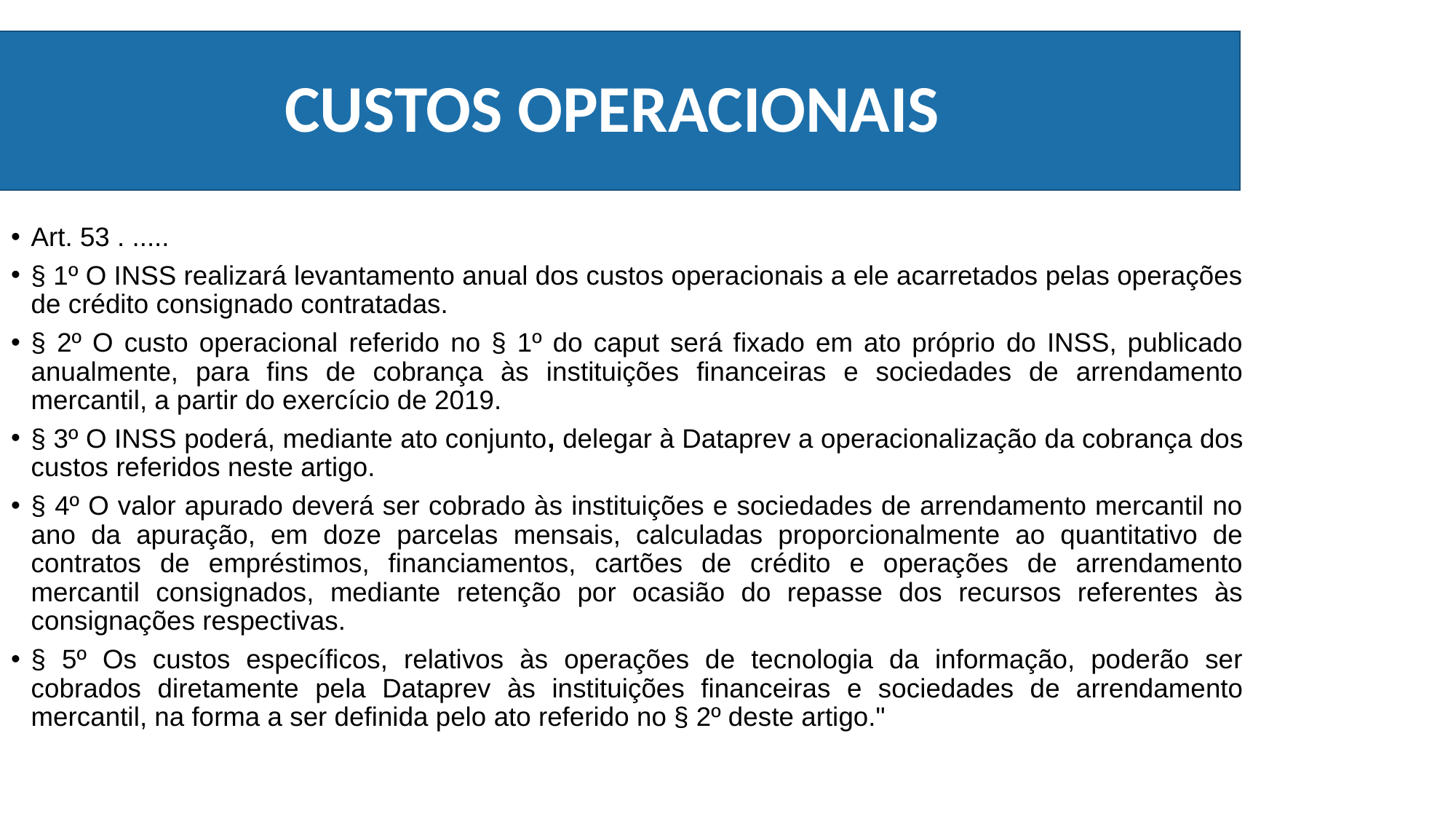

CUSTOS OPERACIONAIS
Art. 53 . .....
§ 1º O INSS realizará levantamento anual dos custos operacionais a ele acarretados pelas operações de crédito consignado contratadas.
§ 2º O custo operacional referido no § 1º do caput será fixado em ato próprio do INSS, publicado anualmente, para fins de cobrança às instituições financeiras e sociedades de arrendamento mercantil, a partir do exercício de 2019.
§ 3º O INSS poderá, mediante ato conjunto, delegar à Dataprev a operacionalização da cobrança dos custos referidos neste artigo.
§ 4º O valor apurado deverá ser cobrado às instituições e sociedades de arrendamento mercantil no ano da apuração, em doze parcelas mensais, calculadas proporcionalmente ao quantitativo de contratos de empréstimos, financiamentos, cartões de crédito e operações de arrendamento mercantil consignados, mediante retenção por ocasião do repasse dos recursos referentes às consignações respectivas.
§ 5º Os custos específicos, relativos às operações de tecnologia da informação, poderão ser cobrados diretamente pela Dataprev às instituições financeiras e sociedades de arrendamento mercantil, na forma a ser definida pelo ato referido no § 2º deste artigo."